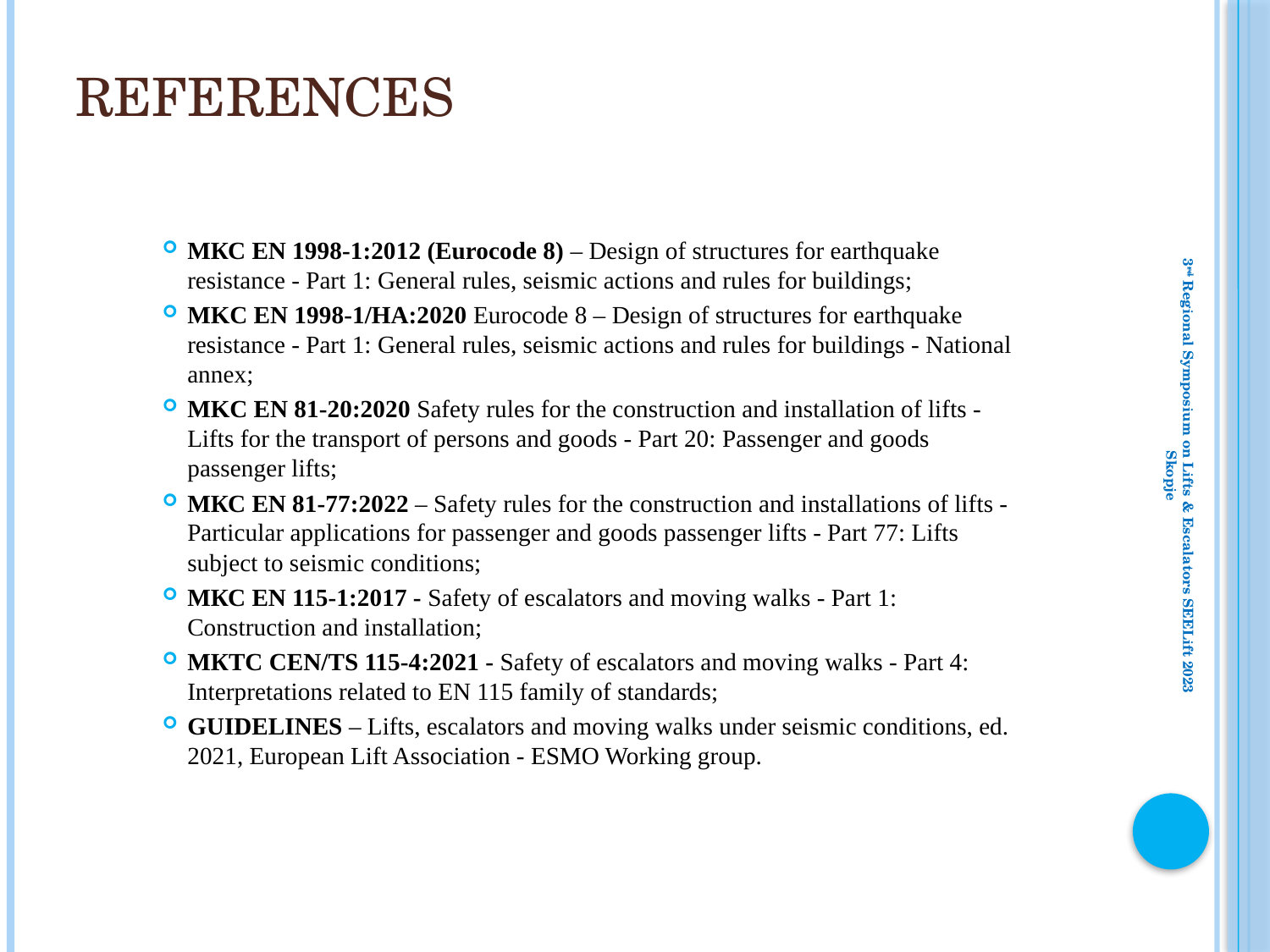

# References
МКС EN 1998-1:2012 (Eurocode 8) – Design of structures for earthquake resistance - Part 1: General rules, seismic actions and rules for buildings;
MKC EN 1998-1/HA:2020 Eurocode 8 – Design of structures for earthquake resistance - Part 1: General rules, seismic actions and rules for buildings - National annex;
MKC EN 81-20:2020 Safety rules for the construction and installation of lifts - Lifts for the transport of persons and goods - Part 20: Passenger and goods passenger lifts;
МКС EN 81-77:2022 – Safety rules for the construction and installations of lifts - Particular applications for passenger and goods passenger lifts - Part 77: Lifts subject to seismic conditions;
МКС EN 115-1:2017 - Safety of escalators and moving walks - Part 1: Construction and installation;
МКТС CEN/TS 115-4:2021 - Safety of escalators and moving walks - Part 4: Interpretations related to EN 115 family of standards;
GUIDELINES – Lifts, escalators and moving walks under seismic conditions, ed. 2021, European Lift Association - ESMO Working group.

3rd Regional Symposium on Lifts & Escalators SEELift 2023 Skopje